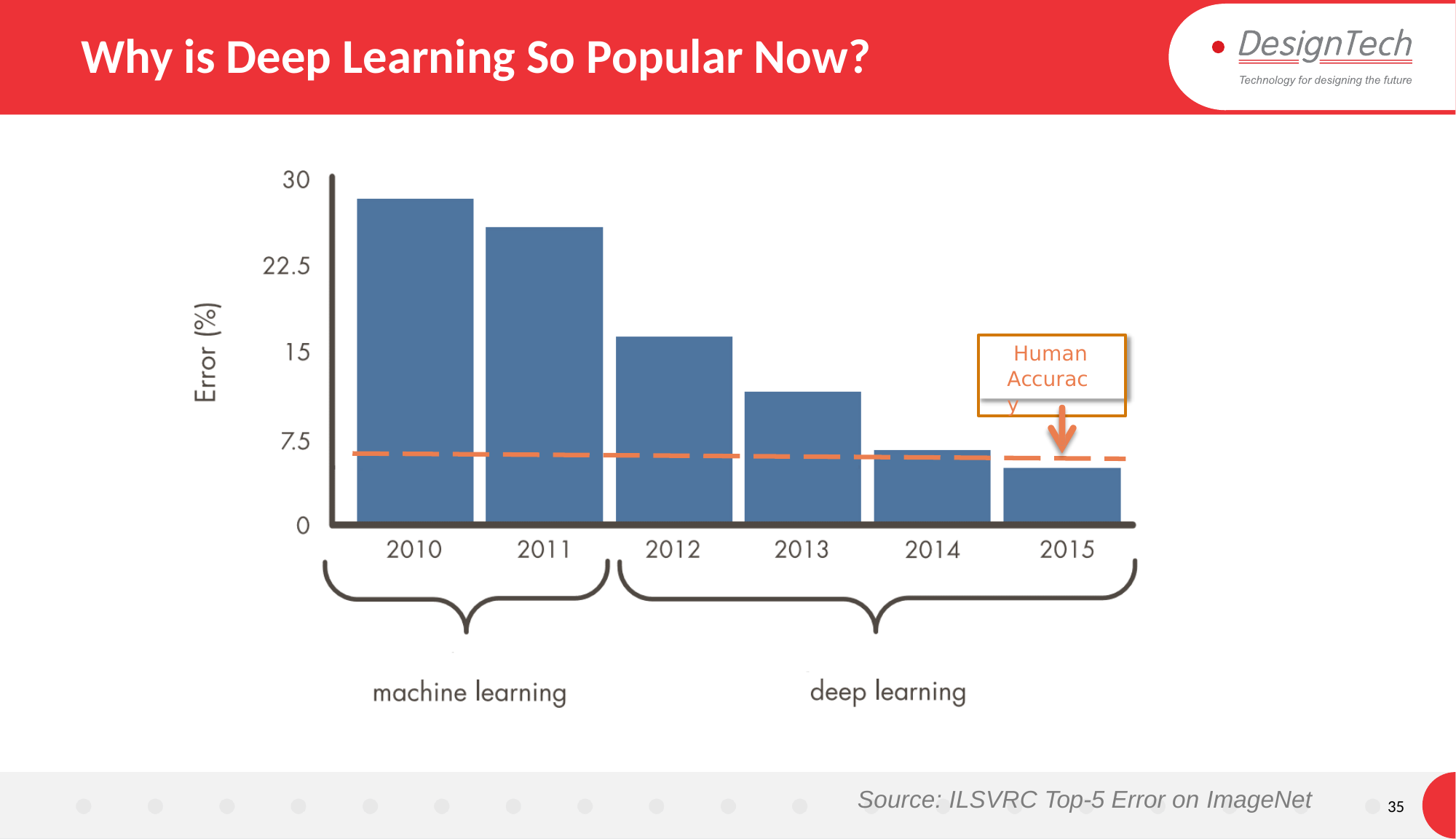

# Why is Deep Learning So Popular Now?

Human  Accuracy

35
Source: ILSVRC Top-5 Error on ImageNet